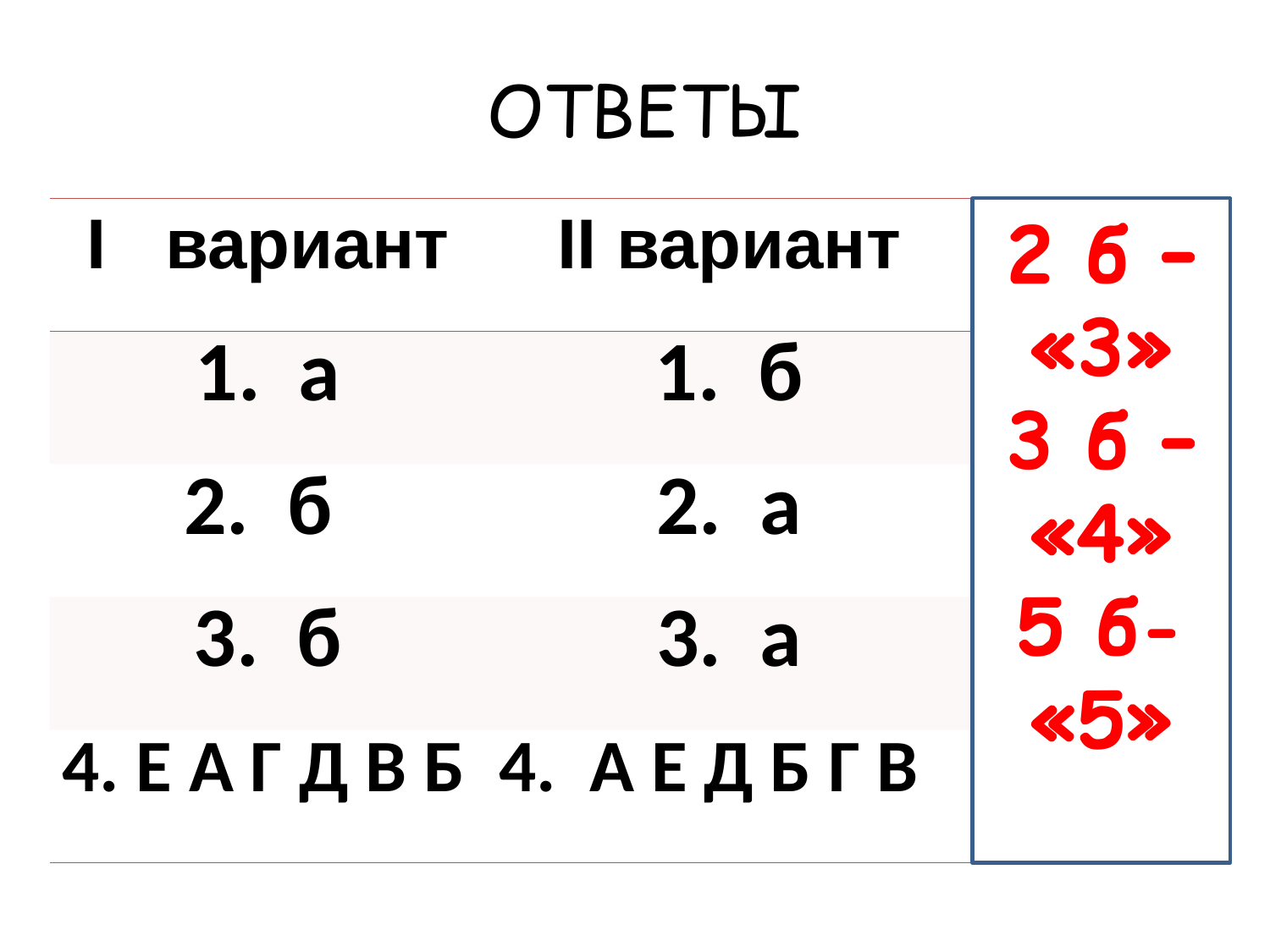

ОТВЕТЫ

2 б – «3»
3 б – «4»
5 б- «5»

| I вариант | II вариант |
| --- | --- |
| а | 1. б |
| 2. б | 2. а |
| 3. б | 3. а |
| 4. Е А Г Д В Б | 4. А Е Д Б Г В |